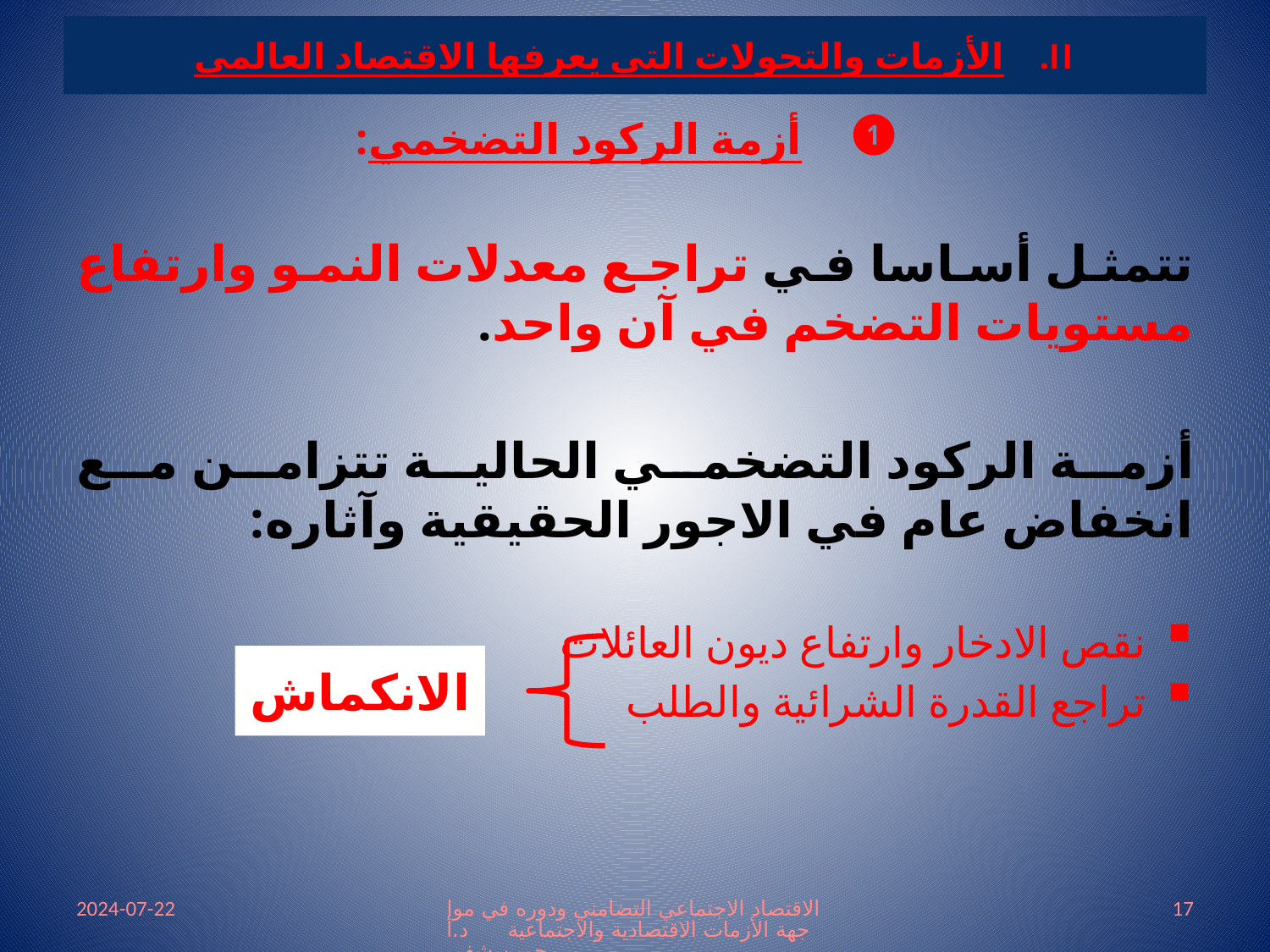

# الأزمات والتحولات التي يعرفها الاقتصاد العالمي
أزمة الركود التضخمي:

تتمثل أساسا في تراجع معدلات النمو وارتفاع مستويات التضخم في آن واحد.

أزمة الركود التضخمي الحالية تتزامن مع انخفاض عام في الاجور الحقيقية وآثاره:

نقص الادخار وارتفاع ديون العائلات
تراجع القدرة الشرائية والطلب

الانكماش
2024-07-22
الاقتصاد الاجتماعي التضامني ودوره في مواجهة الأزمات الاقتصادية والاجتماعية      د.أحمين شفير
17